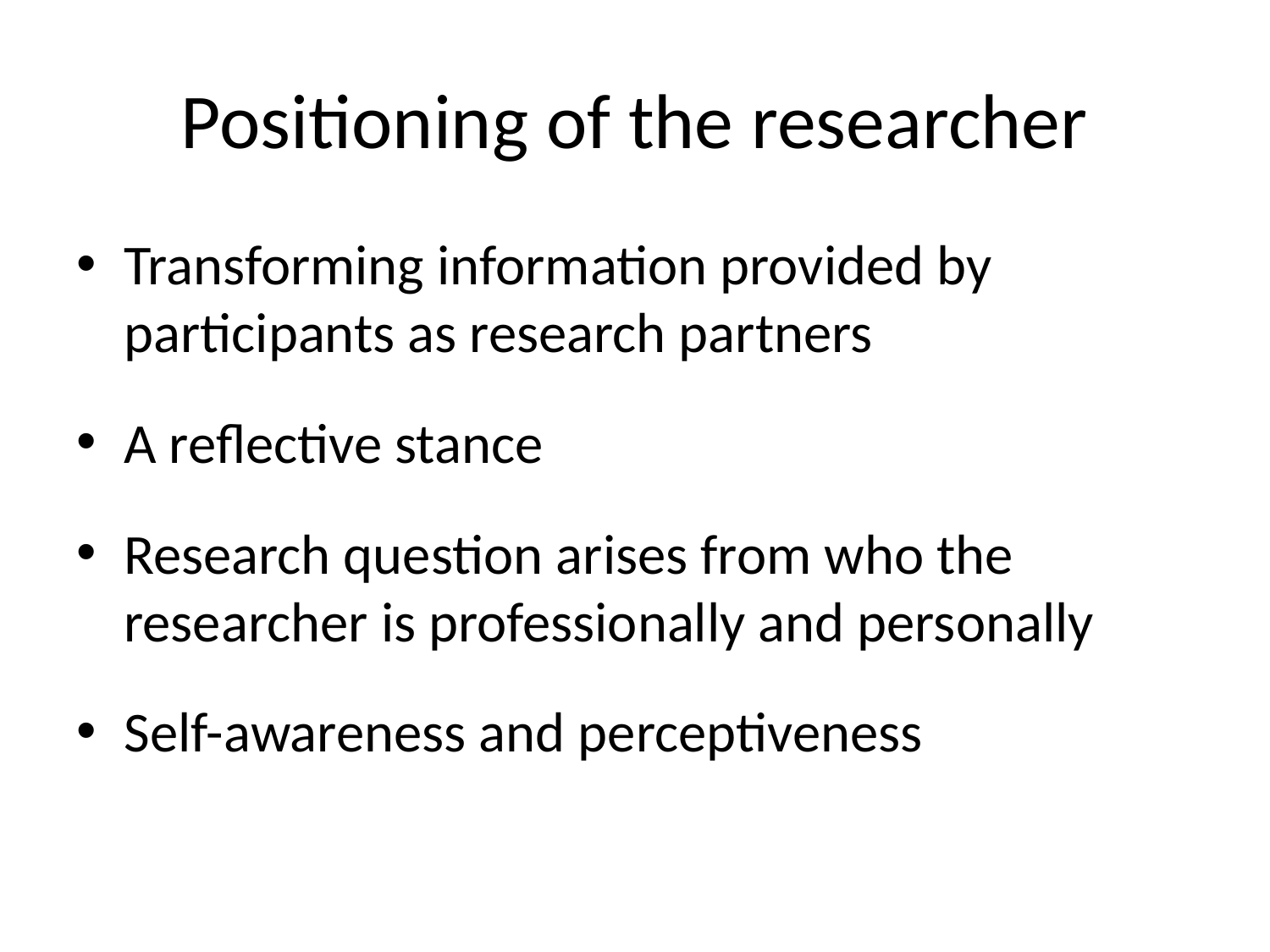

# Positioning of the researcher
Transforming information provided by participants as research partners
A reflective stance
Research question arises from who the researcher is professionally and personally
Self-awareness and perceptiveness